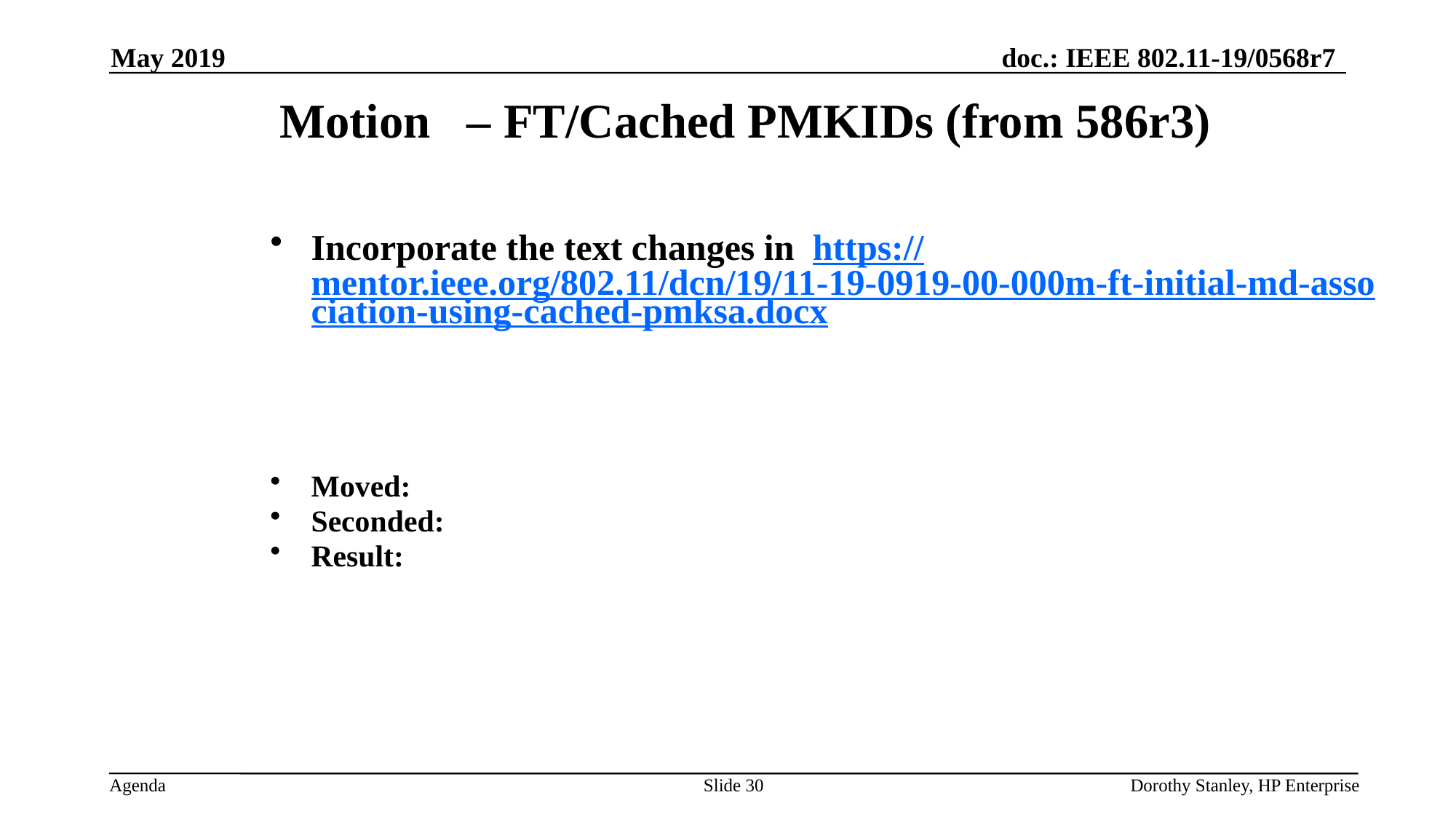

May 2019
Motion   – FT/Cached PMKIDs (from 586r3)

Incorporate the text changes in  https://mentor.ieee.org/802.11/dcn/19/11-19-0919-00-000m-ft-initial-md-association-using-cached-pmksa.docx

Moved:
Seconded:
Result:

Slide 30
Dorothy Stanley, HP Enterprise